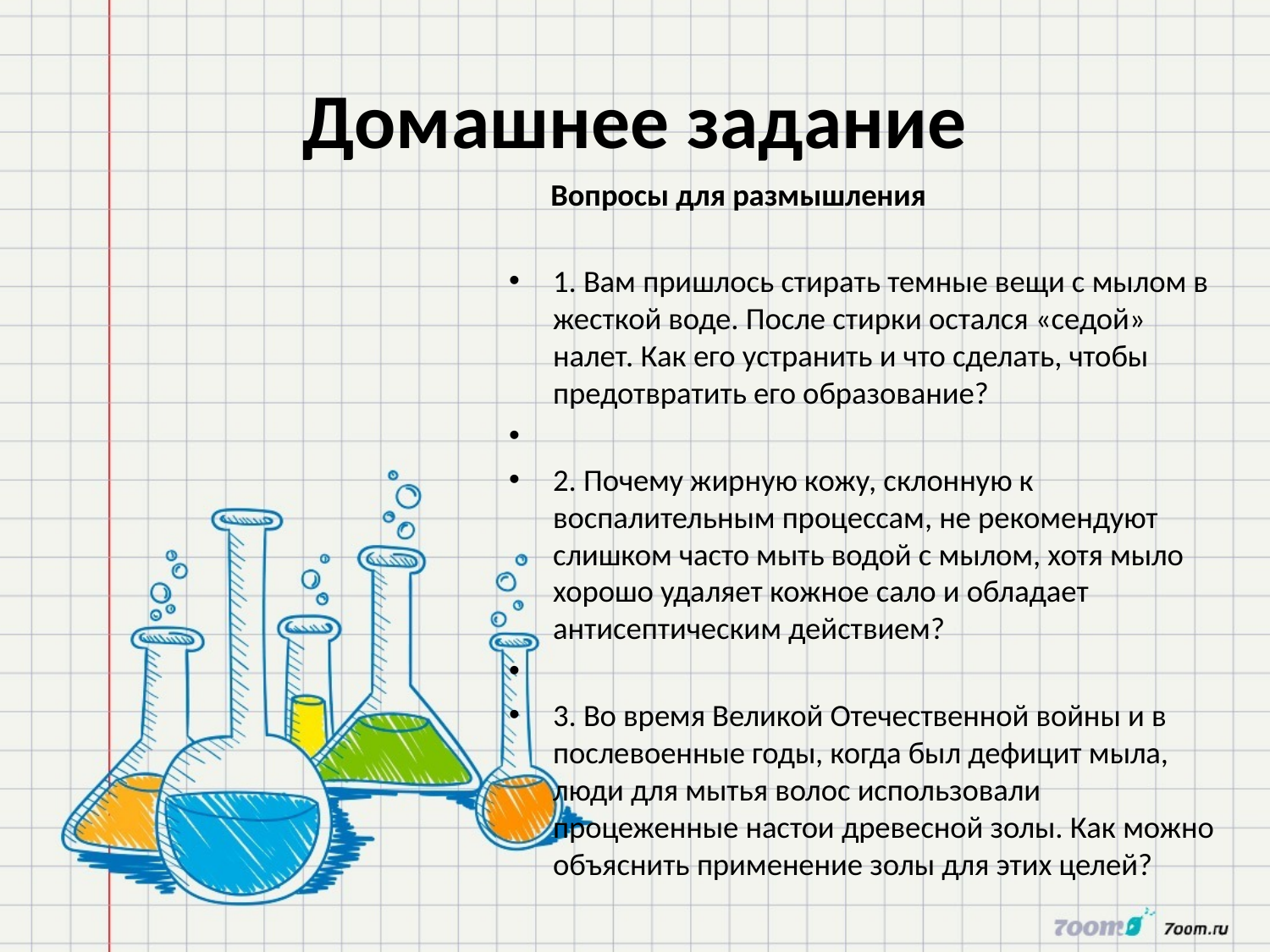

# Домашнее задание
      Вопросы для размышления

1. Вам пришлось стирать темные вещи с мылом в жесткой воде. После стирки остался «седой» налет. Как его устранить и что сделать, чтобы предотвратить его образование?

2. Почему жирную кожу, склонную к воспалительным процессам, не рекомендуют слишком часто мыть водой с мылом, хотя мыло хорошо удаляет кожное сало и обладает антисептическим действием?

3. Во время Великой Отечественной войны и в послевоенные годы, когда был дефицит мыла, люди для мытья волос использовали процеженные настои древесной золы. Как можно объяснить применение золы для этих целей?